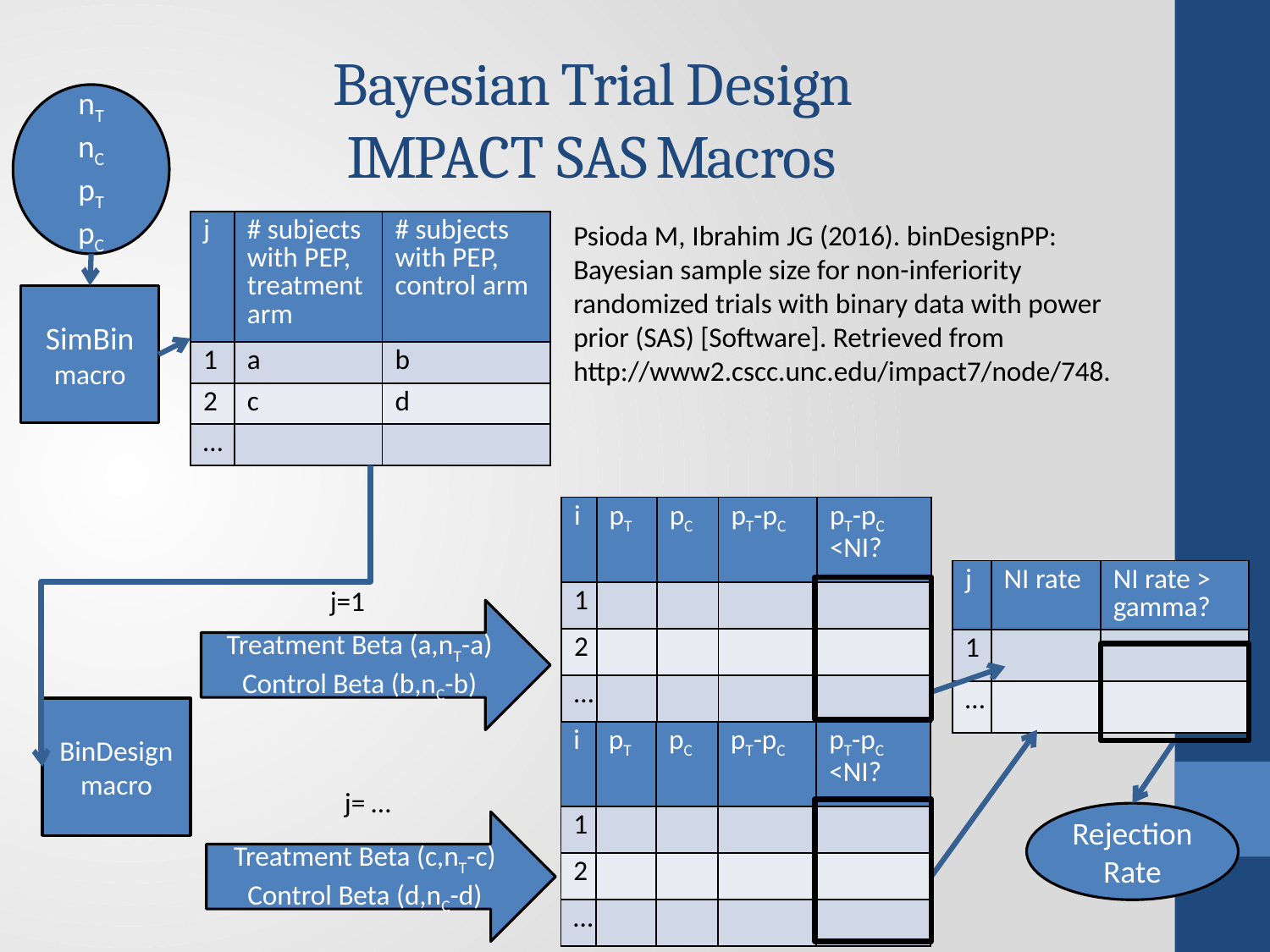

# Bayesian Trial Design IMPACT SAS Macros
nT
nC
pT
pC
Psioda M, Ibrahim JG (2016). binDesignPP: Bayesian sample size for non-inferiority randomized trials with binary data with power prior (SAS) [Software]. Retrieved from http://www2.cscc.unc.edu/impact7/node/748.
| j | # subjects with PEP, treatment arm | # subjects with PEP, control arm |
| --- | --- | --- |
| 1 | a | b |
| 2 | c | d |
| … |  |  |
SimBin macro
| i | pT | pC | pT-pC | pT-pC <NI? |
| --- | --- | --- | --- | --- |
| 1 |  |  |  |  |
| 2 |  |  |  |  |
| … |  |  |  |  |
| j | NI rate | NI rate > gamma? |
| --- | --- | --- |
| 1 |  |  |
| … |  |  |
j=1

Treatment Beta (a,nT-a)
Control Beta (b,nC-b)

BinDesign macro
| i | pT | pC | pT-pC | pT-pC <NI? |
| --- | --- | --- | --- | --- |
| 1 |  |  |  |  |
| 2 |  |  |  |  |
| … |  |  |  |  |
j= …

Rejection Rate
Treatment Beta (c,nT-c)
Control Beta (d,nC-d)